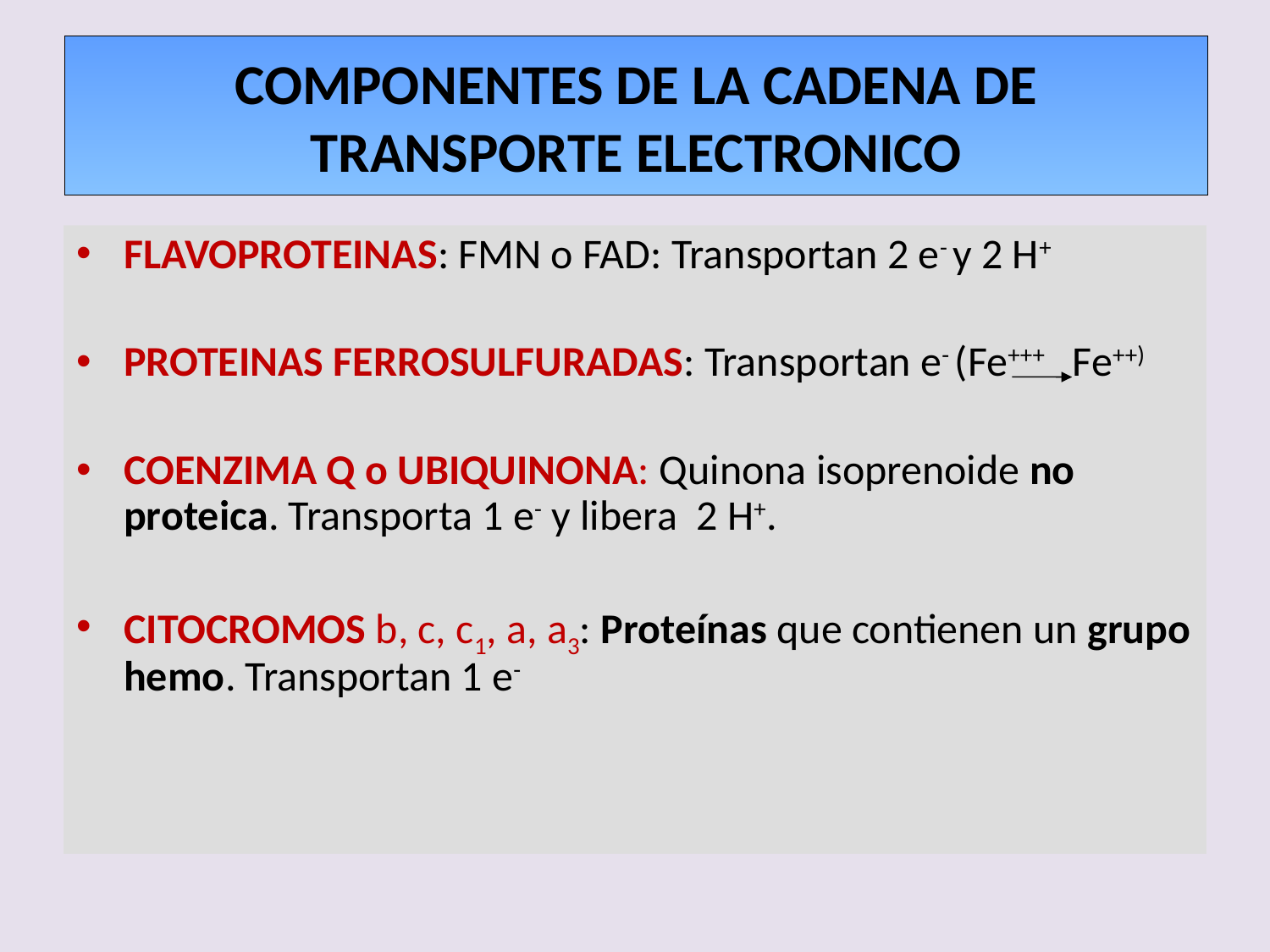

# COMPONENTES DE LA CADENA DE TRANSPORTE ELECTRONICO
FLAVOPROTEINAS: FMN o FAD: Transportan 2 e- y 2 H+

PROTEINAS FERROSULFURADAS: Transportan e- (Fe+++     Fe++)

COENZIMA Q o UBIQUINONA: Quinona isoprenoide no proteica. Transporta 1 e- y libera  2 H+.

CITOCROMOS b, c, c1, a, a3: Proteínas que contienen un grupo hemo. Transportan 1 e-